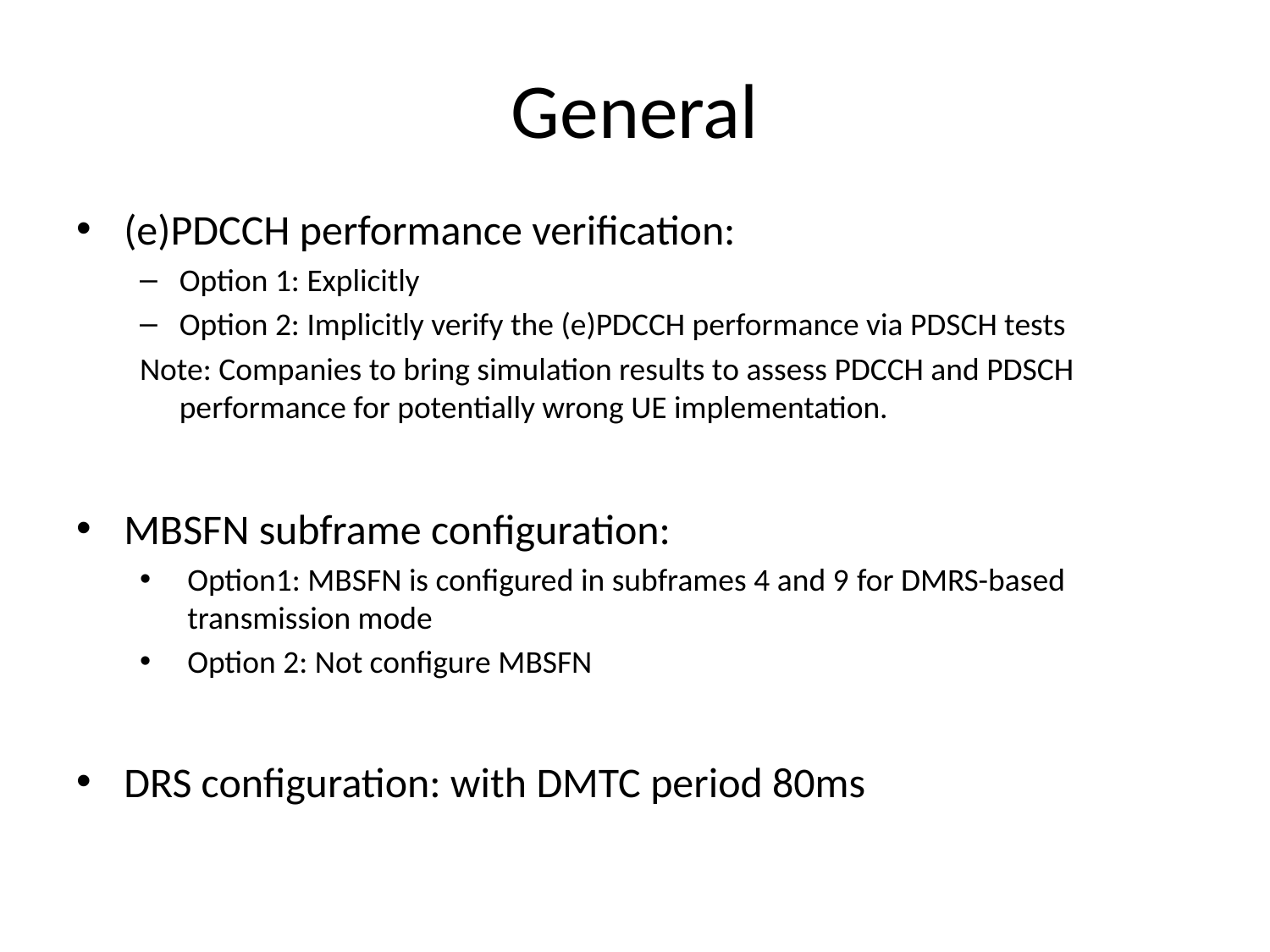

# General
(e)PDCCH performance verification:
Option 1: Explicitly
Option 2: Implicitly verify the (e)PDCCH performance via PDSCH tests
Note: Companies to bring simulation results to assess PDCCH and PDSCH performance for potentially wrong UE implementation.

MBSFN subframe configuration:
Option1: MBSFN is configured in subframes 4 and 9 for DMRS-based transmission mode
Option 2: Not configure MBSFN

DRS configuration: with DMTC period 80ms